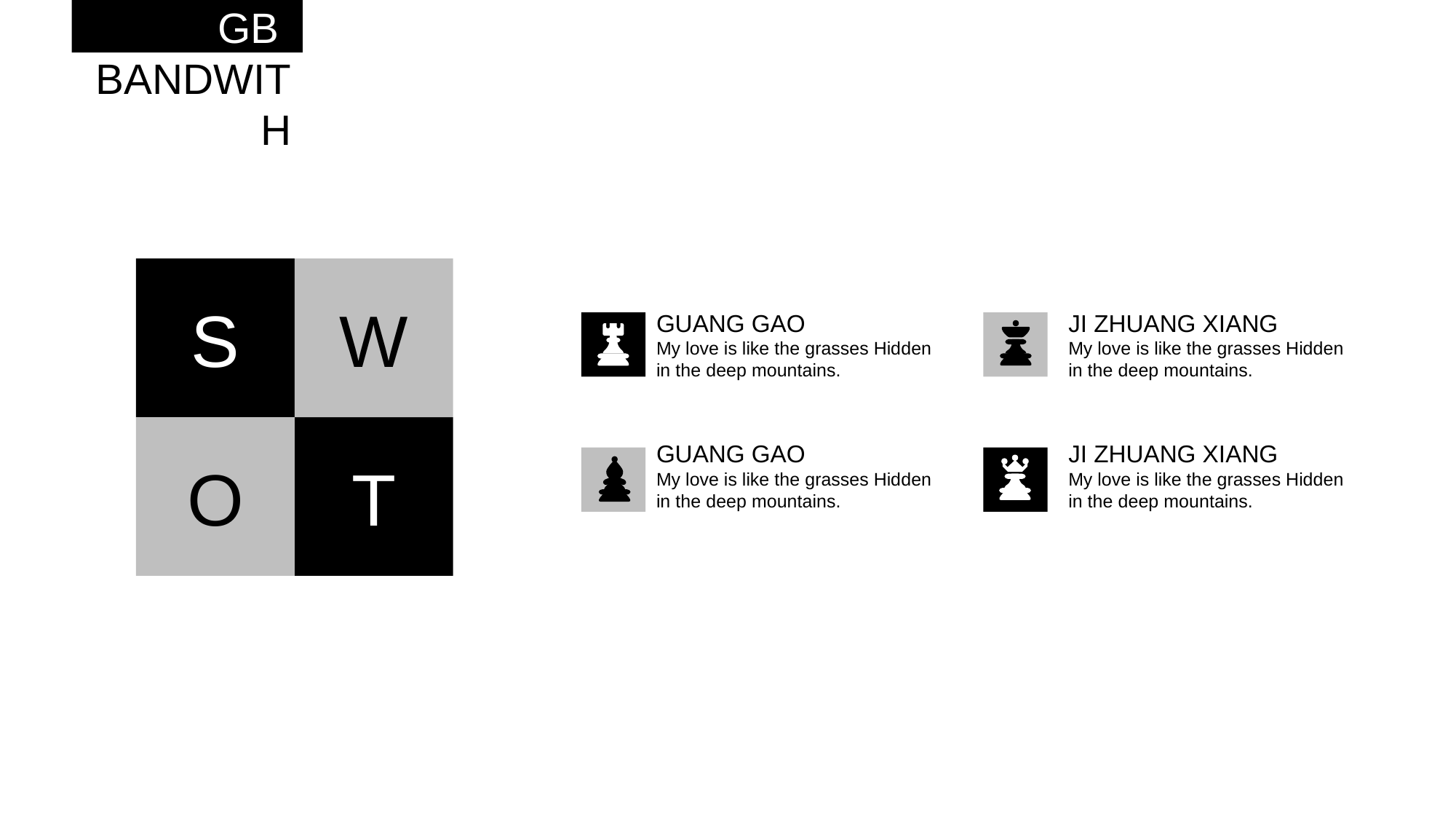

GB
BANDWITH
S
W
GUANG GAO
My love is like the grasses Hidden
in the deep mountains.
JI ZHUANG XIANG
My love is like the grasses Hidden
in the deep mountains.

O
T
GUANG GAO
My love is like the grasses Hidden
in the deep mountains.
JI ZHUANG XIANG
My love is like the grasses Hidden
in the deep mountains.